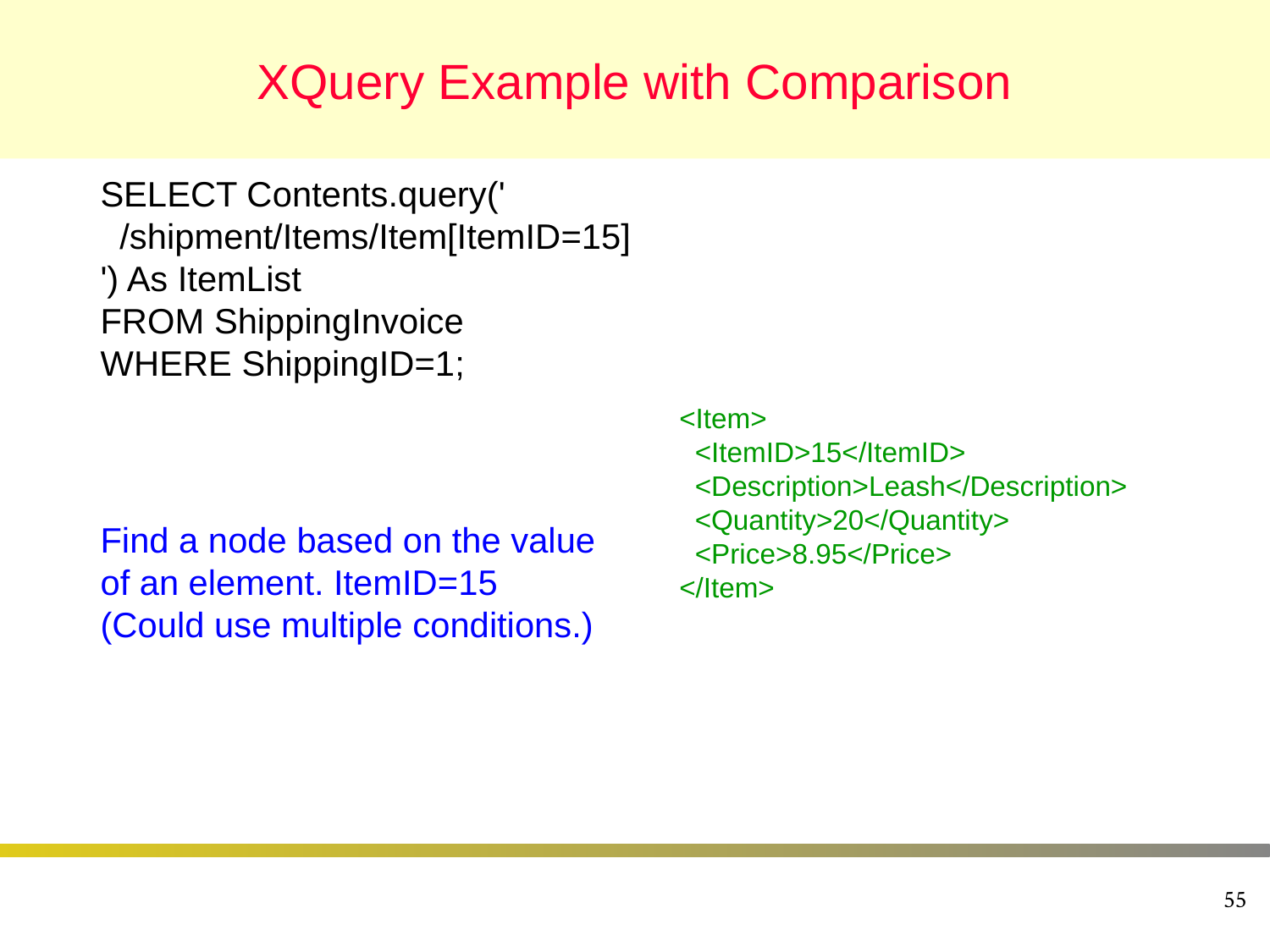

# XQuery Example with Comparison
SELECT Contents.query('
  /shipment/Items/Item[ItemID=15]
') As ItemList
FROM ShippingInvoice
WHERE ShippingID=1;
<Item>
  <ItemID>15</ItemID>
  <Description>Leash</Description>
  <Quantity>20</Quantity>
  <Price>8.95</Price>
</Item>
Find a node based on the value of an element. ItemID=15
(Could use multiple conditions.)
55